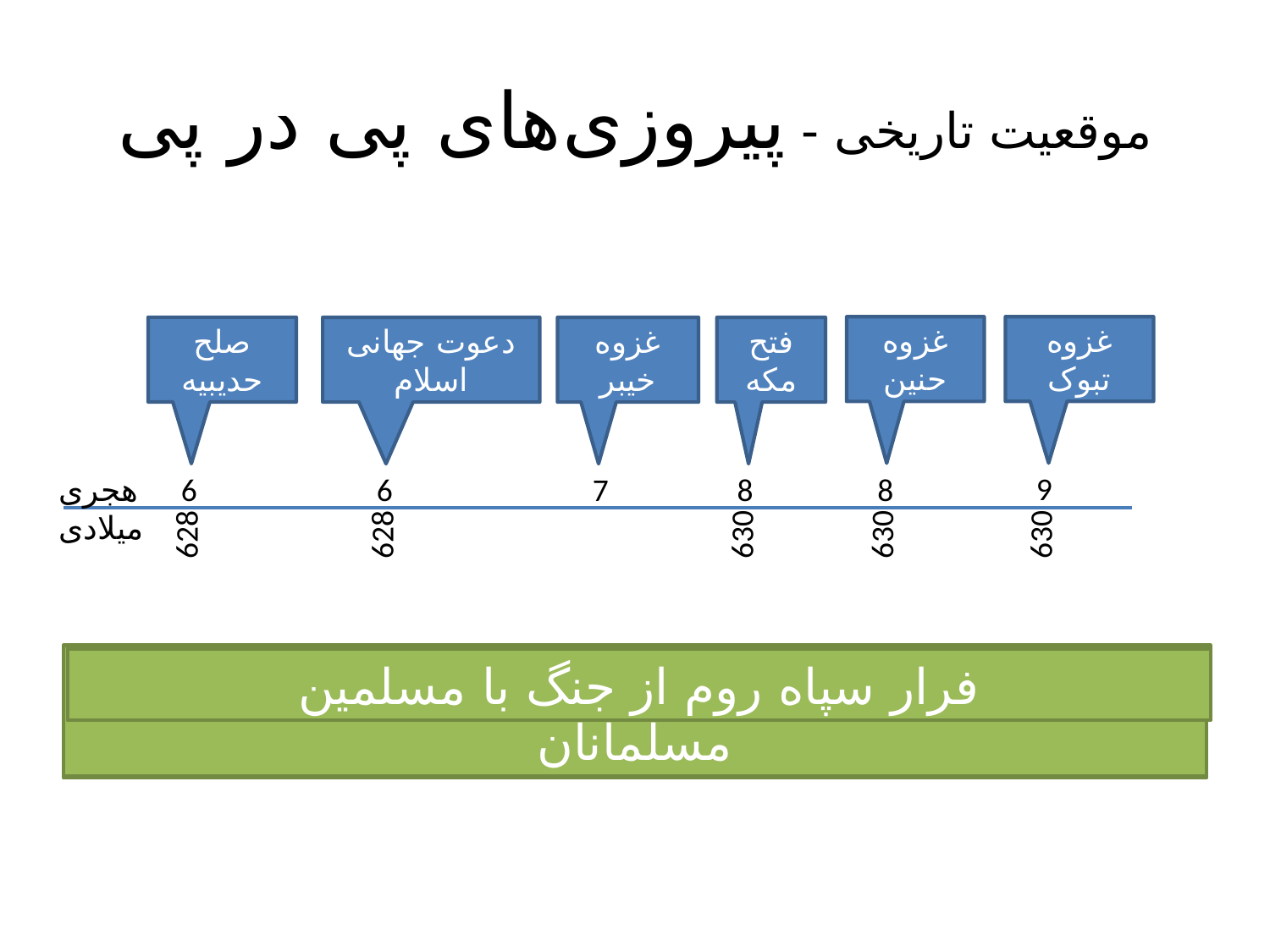

# موقعیت تاریخی - پیروزی‌های پی در پی

غزوه تبوک
9
630
غزوه حنین
8
630
صلح حدیبیه
6
628
دعوت جهانی اسلام
6
628
غزوه خیبر
7
فتح مکه
8
630
هجری
میلادی
پیروزی اسلام در مقابل کفار و فتح غنائم و درآمد برای مسلمانان
شکست قبایل هوازن و ثقیف از نجد یمن و طائف
پیامبر اراگیوس امپراتور بیزانس و خسروپرویز شاه ایران را به اسلام فراخواند
شکست یهودیان ثروتمند و مسلح توسط مسلمانان در منطقه شمال مدینه
فرار سپاه روم از جنگ با مسلمین